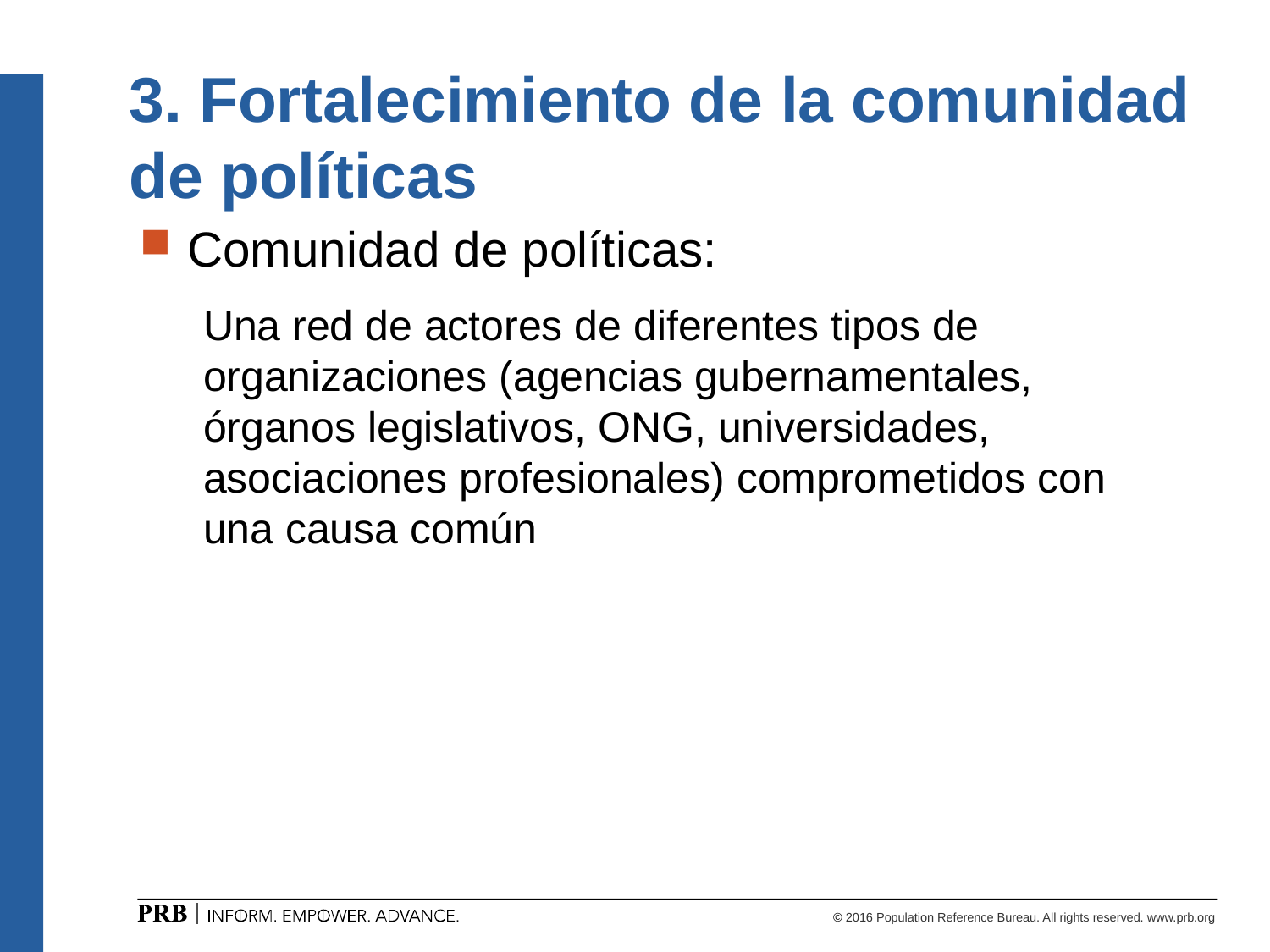

# 3. Fortalecimiento de la comunidad de políticas
Comunidad de políticas:
Una red de actores de diferentes tipos de organizaciones (agencias gubernamentales, órganos legislativos, ONG, universidades, asociaciones profesionales) comprometidos con una causa común